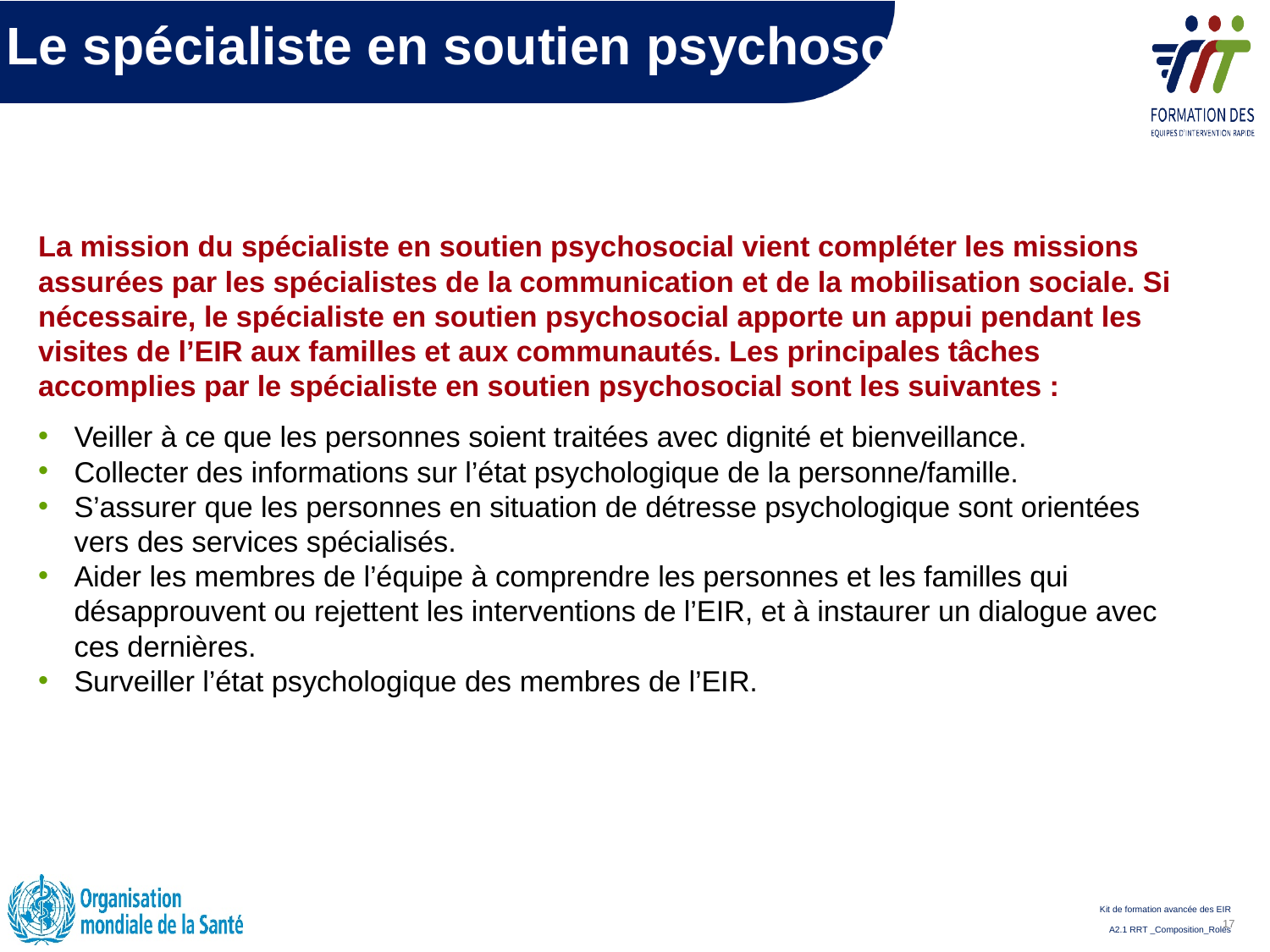

Le spécialiste en soutien psychosocial
Spécialiste en soutien psychosocial
La mission du spécialiste en soutien psychosocial vient compléter les missions assurées par les spécialistes de la communication et de la mobilisation sociale. Si nécessaire, le spécialiste en soutien psychosocial apporte un appui pendant les visites de l’EIR aux familles et aux communautés. Les principales tâches accomplies par le spécialiste en soutien psychosocial sont les suivantes :

Veiller à ce que les personnes soient traitées avec dignité et bienveillance.
Collecter des informations sur l’état psychologique de la personne/famille.
S’assurer que les personnes en situation de détresse psychologique sont orientées vers des services spécialisés.
Aider les membres de l’équipe à comprendre les personnes et les familles qui désapprouvent ou rejettent les interventions de l’EIR, et à instaurer un dialogue avec ces dernières.
Surveiller l’état psychologique des membres de l’EIR.